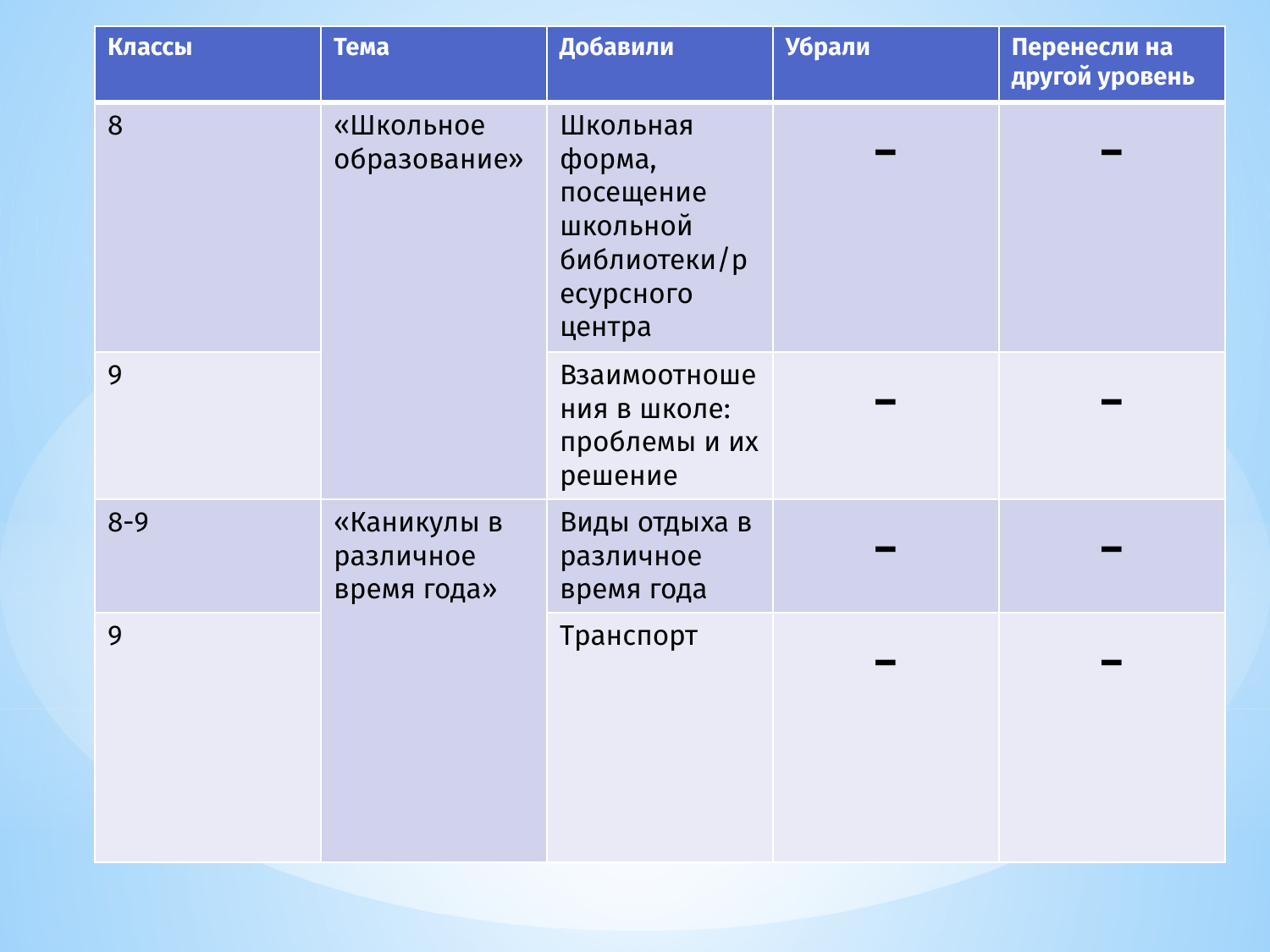

| Классы | Тема | Добавили | Убрали | Перенесли на другой уровень |
| --- | --- | --- | --- | --- |
| 8 | «Школьное образование» | Школьная форма, посещение школьной библиотеки/ресурсного центра | - | - |
| 9 |  | Взаимоотношения в школе: проблемы и их решение | - | - |
| 8-9 | «Каникулы в различное время года» | Виды отдыха в различное время года | - | - |
| 9 |  | Транспорт | - | - |
#